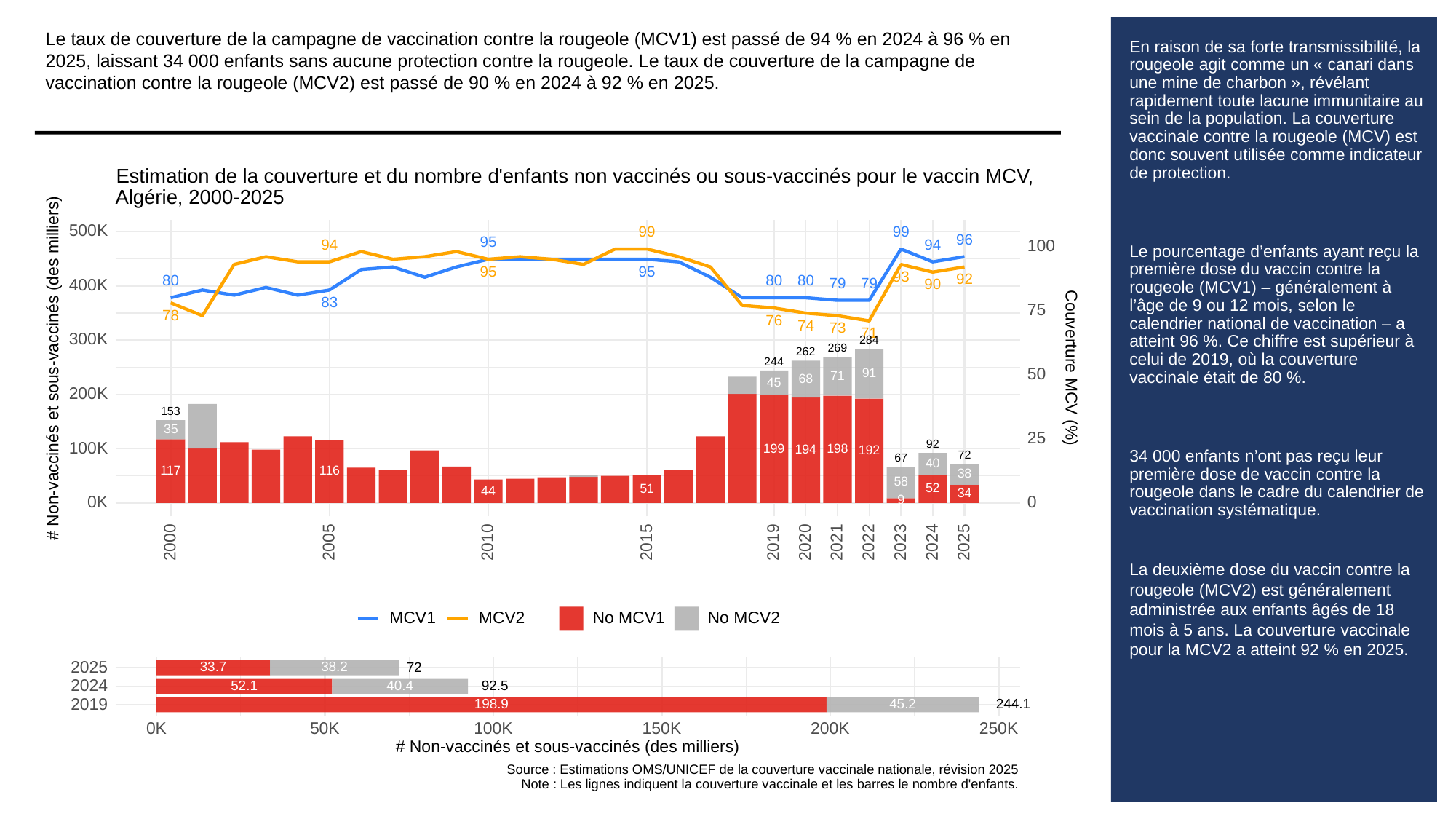

Le taux de couverture de la campagne de vaccination contre la rougeole (MCV1) est passé de 94 % en 2024 à 96 % en 2025, laissant 34 000 enfants sans aucune protection contre la rougeole. Le taux de couverture de la campagne de vaccination contre la rougeole (MCV2) est passé de 90 % en 2024 à 92 % en 2025.
# En raison de sa forte transmissibilité, la rougeole agit comme un « canari dans une mine de charbon », révélant rapidement toute lacune immunitaire au sein de la population. La couverture vaccinale contre la rougeole (MCV) est donc souvent utilisée comme indicateur de protection.

Le pourcentage d’enfants ayant reçu la première dose du vaccin contre la rougeole (MCV1) – généralement à l’âge de 9 ou 12 mois, selon le calendrier national de vaccination – a atteint 96 %. Ce chiffre est supérieur à celui de 2019, où la couverture vaccinale était de 80 %.

34 000 enfants n’ont pas reçu leur première dose de vaccin contre la rougeole dans le cadre du calendrier de vaccination systématique.

La deuxième dose du vaccin contre la rougeole (MCV2) est généralement administrée aux enfants âgés de 18 mois à 5 ans. La couverture vaccinale pour la MCV2 a atteint 92 % en 2025.

Estimation de la couverture et du nombre d'enfants non vaccinés ou sous-vaccinés pour le vaccin MCV,
Algérie, 2000-2025

500K
99
99

96
95
94
94
100

95
95
93
92
80
80
80
79
79
90
400K

83
75
78

76
74
73
71
300K
284

269
262

244
# Non-vaccinés et sous-vaccinés (des milliers)
Couverture MCV (%)

50
91

71
68

45
200K

153

35
25

92

100K
199
198
194
192

72

67
40

117

116

38

58

52
51

44
34
9
0K
0

2023
2000
2005
2010
2015
2019
2020
2021
2022
2024
2025

MCV1
MCV2
No MCV1
No MCV2

2025
33.7
38.2
72

2024
52.1
40.4
92.5

2019
198.9
45.2
244.1

0K
50K
100K
150K
200K
250K
# Non-vaccinés et sous-vaccinés (des milliers)
Source : Estimations OMS/UNICEF de la couverture vaccinale nationale, révision 2025
Note : Les lignes indiquent la couverture vaccinale et les barres le nombre d'enfants.